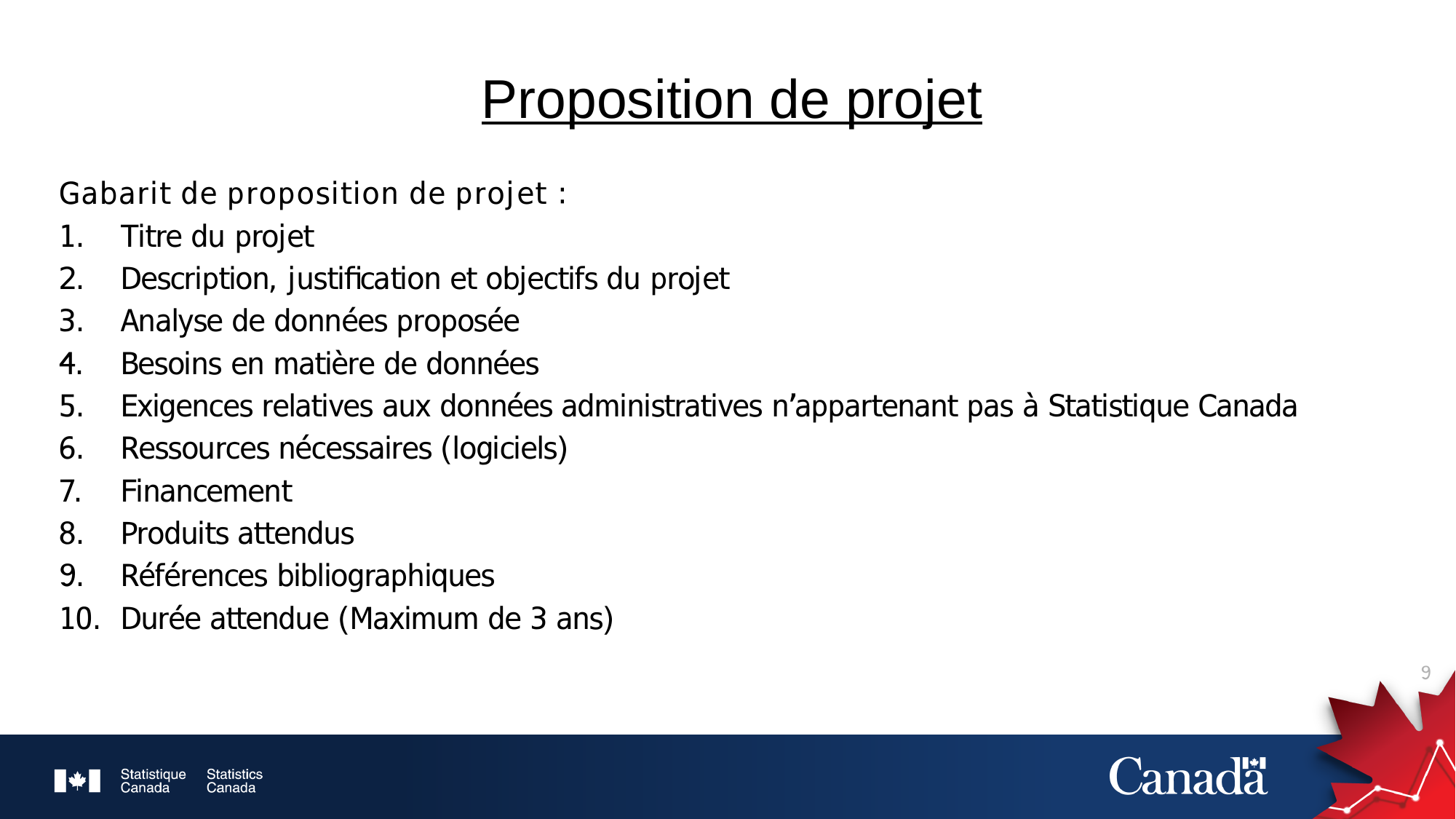

# Proposition de projet
Gabarit de proposition de projet :
Titre du projet
Description, justification et objectifs du projet
Analyse de données proposée
Besoins en matière de données
Exigences relatives aux données administratives n’appartenant pas à Statistique Canada
Ressources nécessaires (logiciels)
Financement
Produits attendus
Références bibliographiques
Durée attendue (Maximum de 3 ans)
9